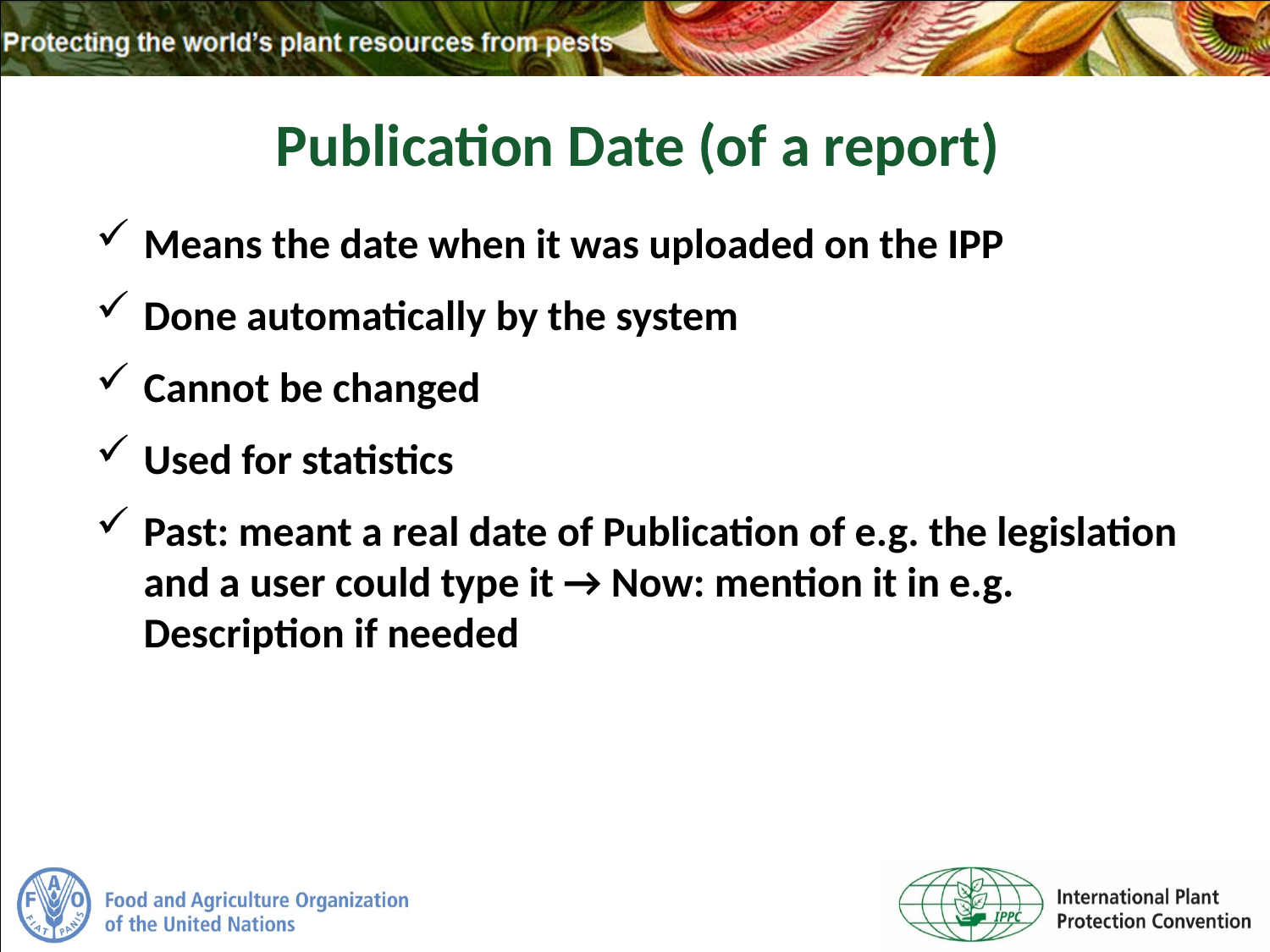

Publication Date (of a report)
Means the date when it was uploaded on the IPP
Done automatically by the system
Cannot be changed
Used for statistics
Past: meant a real date of Publication of e.g. the legislation and a user could type it → Now: mention it in e.g. Description if needed